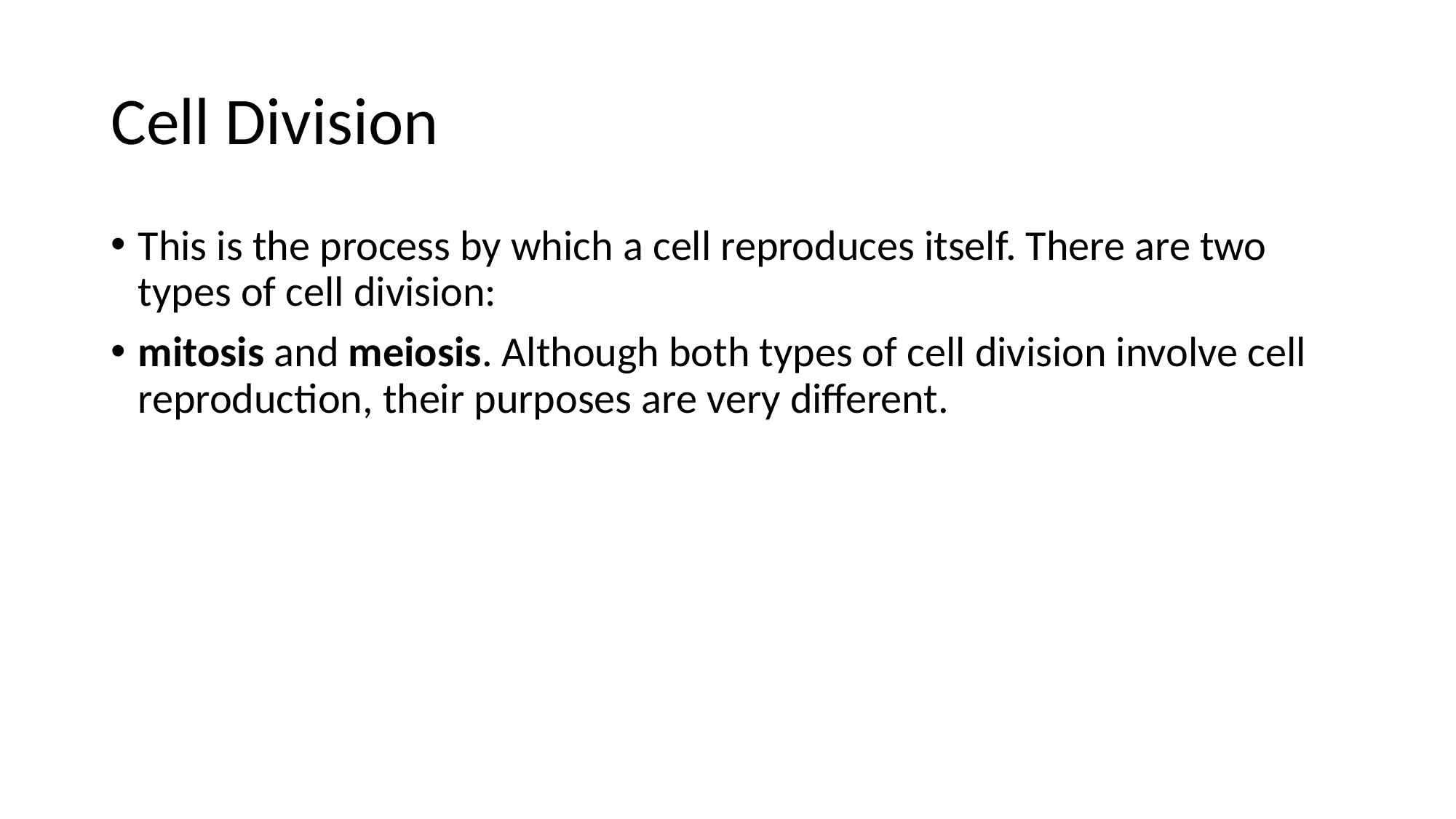

# Cell Division
This is the process by which a cell reproduces itself. There are two types of cell division:
mitosis and meiosis. Although both types of cell division involve cell reproduction, their purposes are very different.